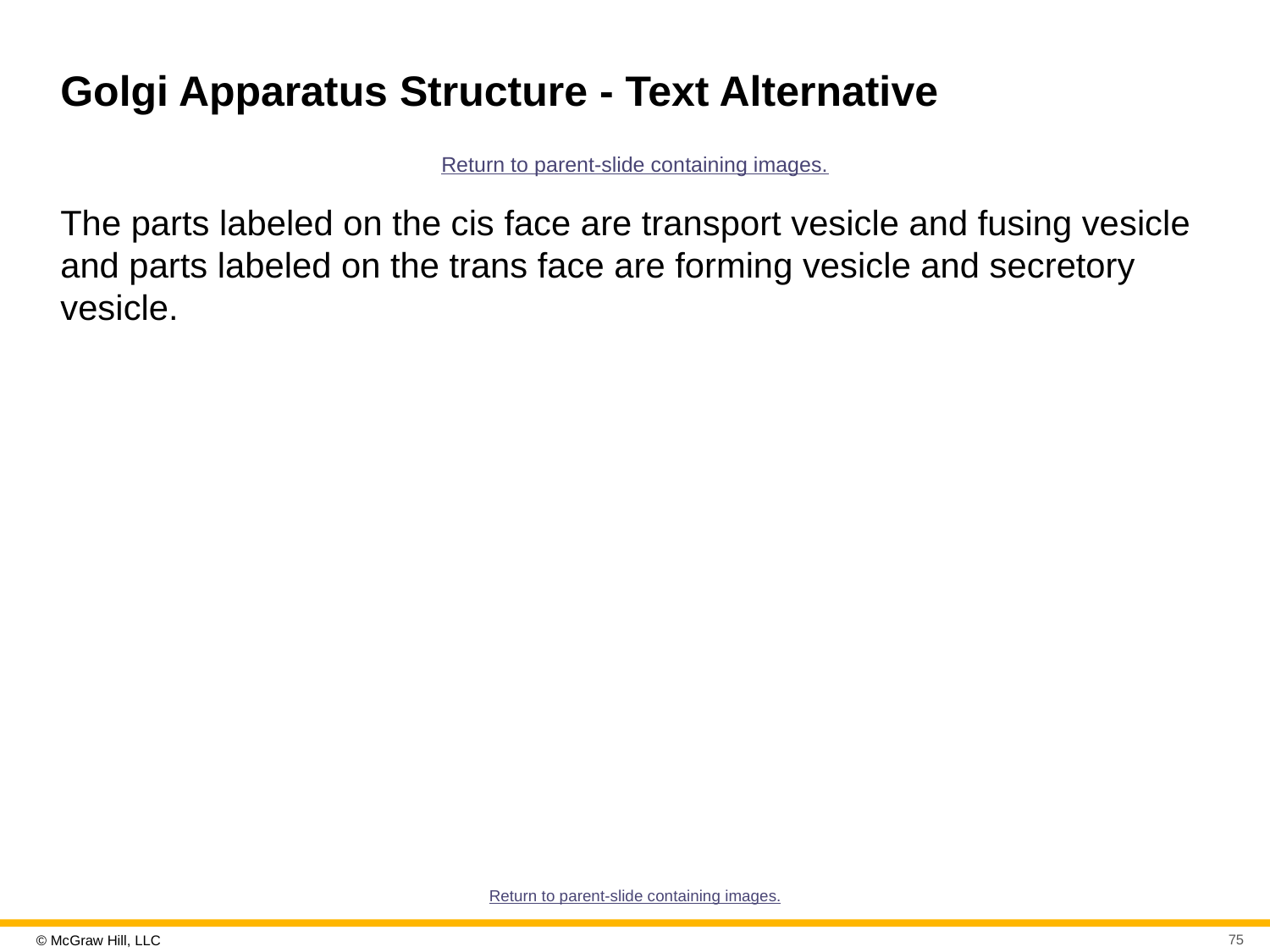

# Golgi Apparatus Structure - Text Alternative
Return to parent-slide containing images.
The parts labeled on the cis face are transport vesicle and fusing vesicle and parts labeled on the trans face are forming vesicle and secretory vesicle.
Return to parent-slide containing images.
75